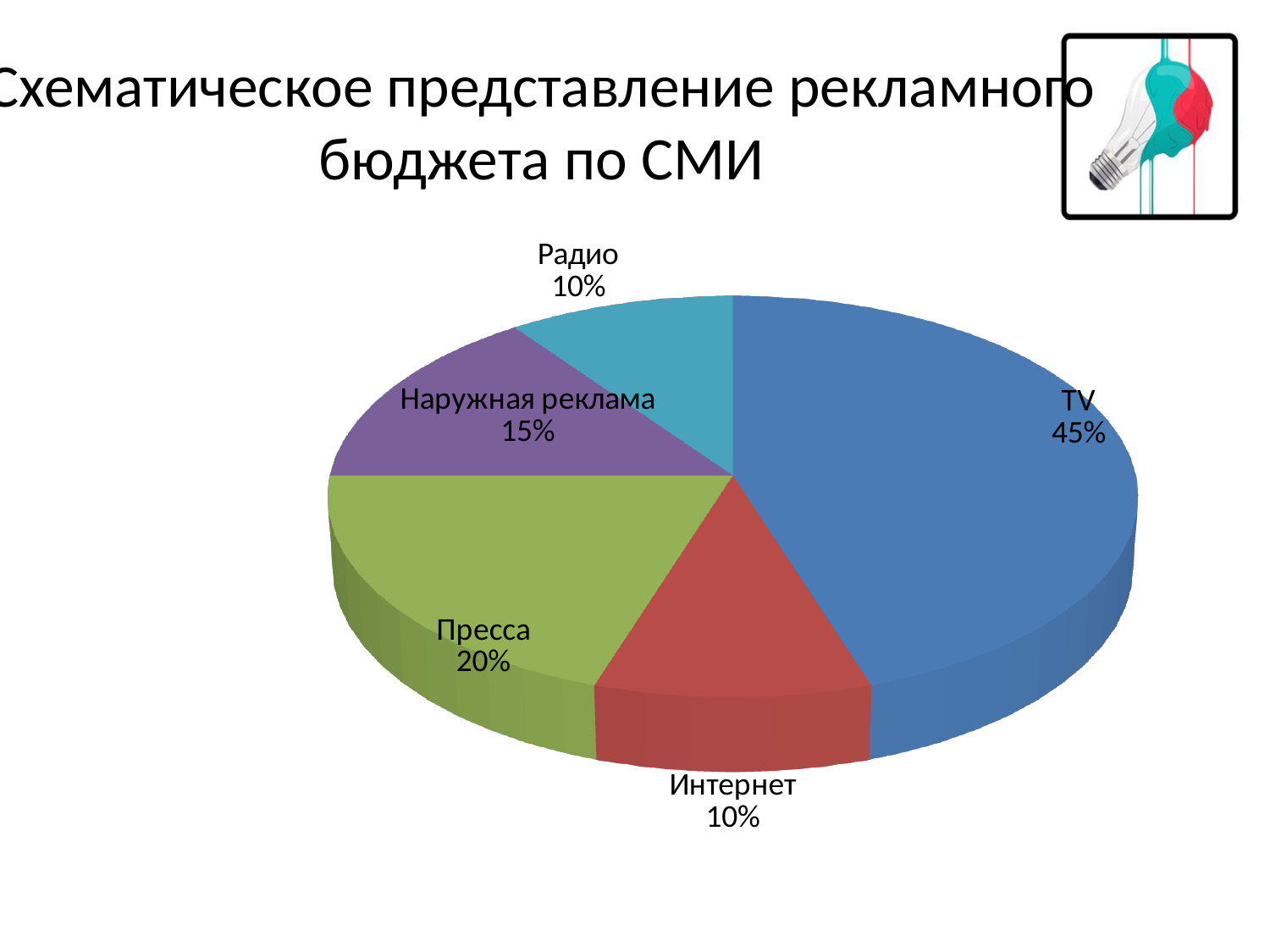

# Схематическое представление рекламного бюджета по СМИ

[unsupported chart]